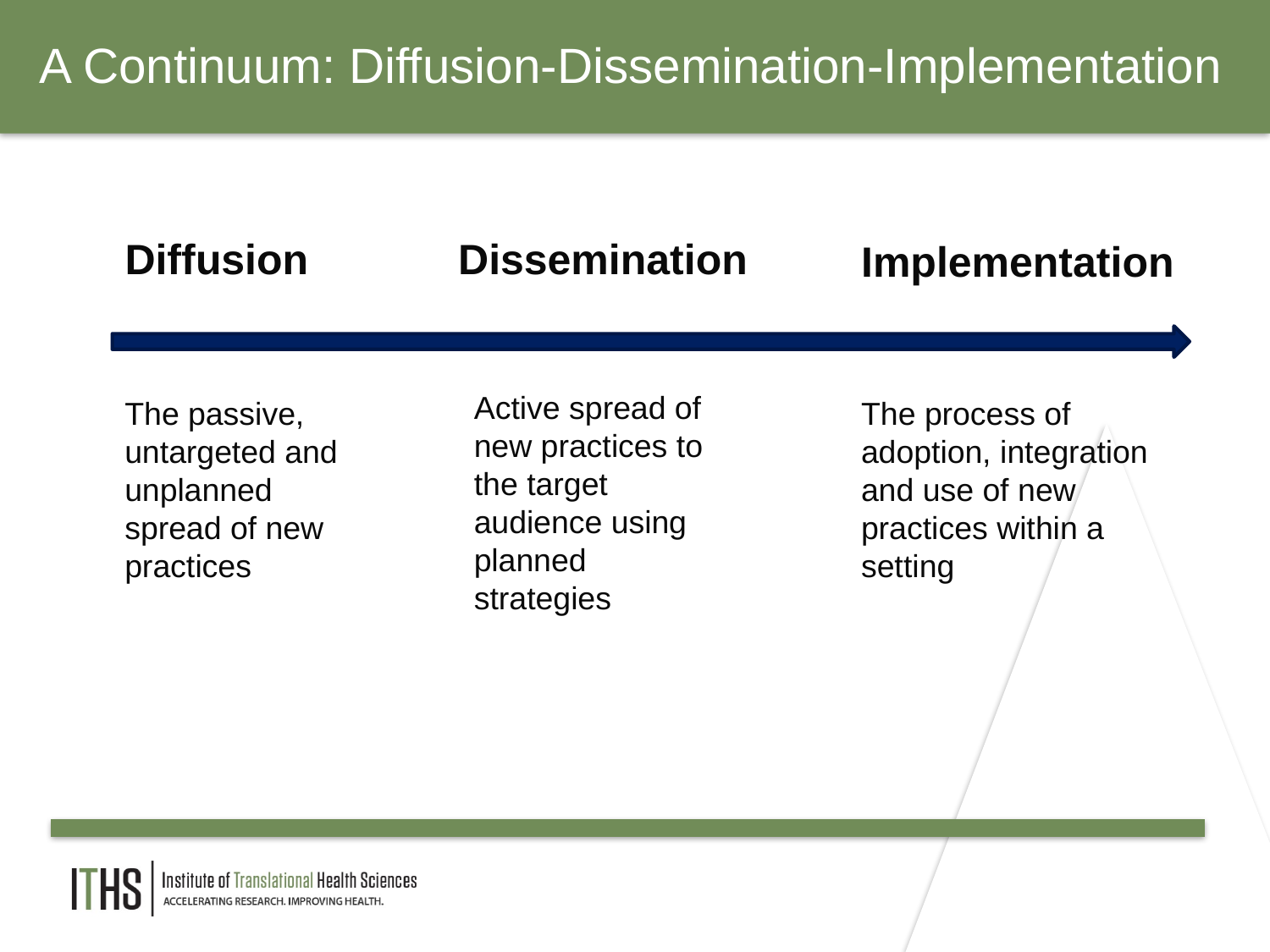

A Continuum: Diffusion-Dissemination-Implementation
Diffusion
Dissemination
Implementation

Active spread of new practices to the target audience using planned strategies
The passive, untargeted and unplanned spread of new practices
The process of adoption, integration and use of new practices within a setting